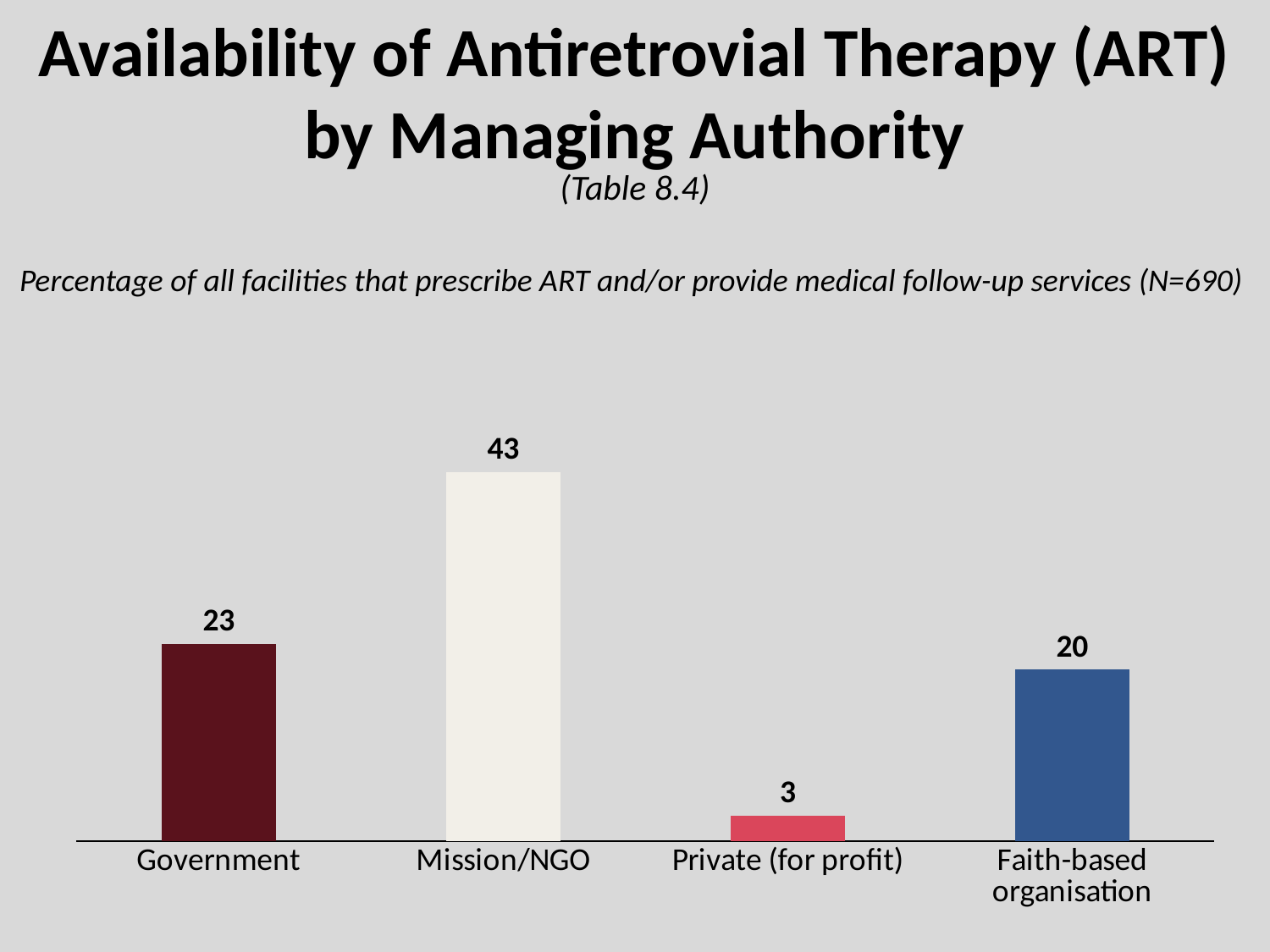

# Availability of Antiretrovial Therapy (ART) by Managing Authority
(Table 8.4)
Percentage of all facilities that prescribe ART and/or provide medical follow-up services (N=690)

### Chart

| Category |  |
|---|---|
| Government | 23.0 |
| Mission/NGO | 43.0 |
| Private (for profit) | 3.0 |
| Faith-based organisation | 20.0 |